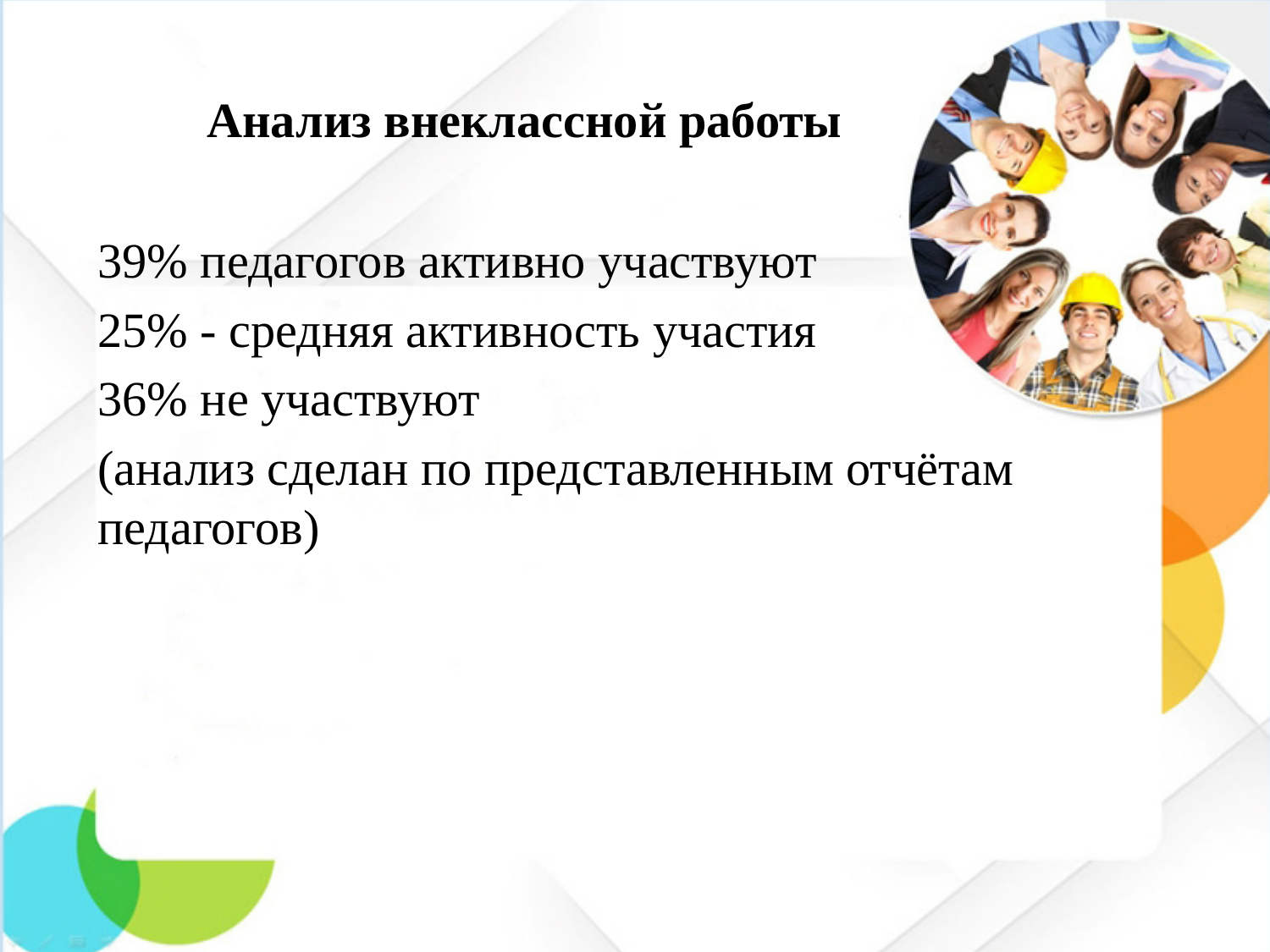

# Анализ внеклассной работы
39% педагогов активно участвуют
25% - средняя активность участия
36% не участвуют
(анализ сделан по представленным отчётам педагогов)